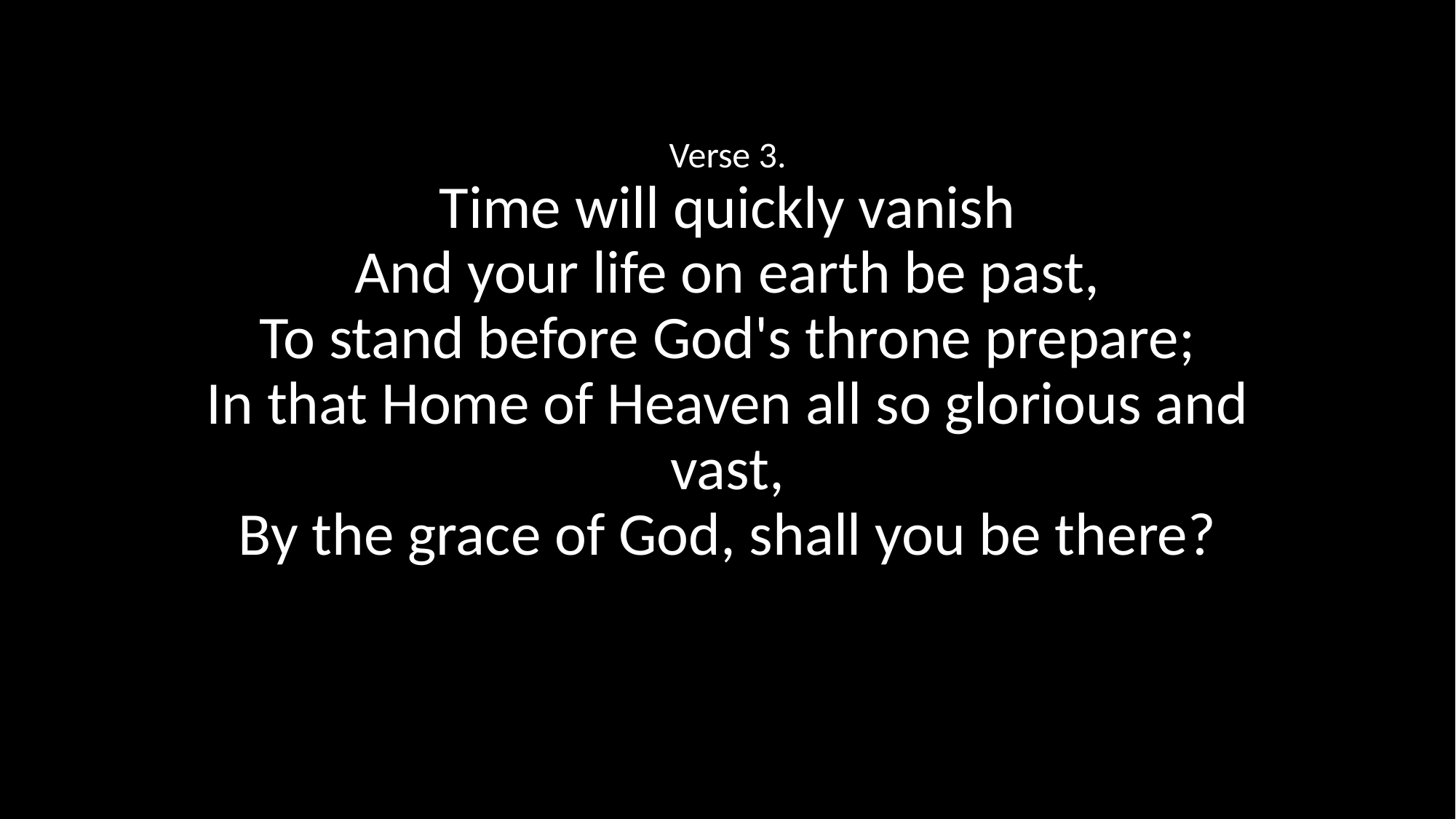

Verse 3.
Time will quickly vanish
And your life on earth be past,
To stand before God's throne prepare;
In that Home of Heaven all so glorious and vast,
By the grace of God, shall you be there?